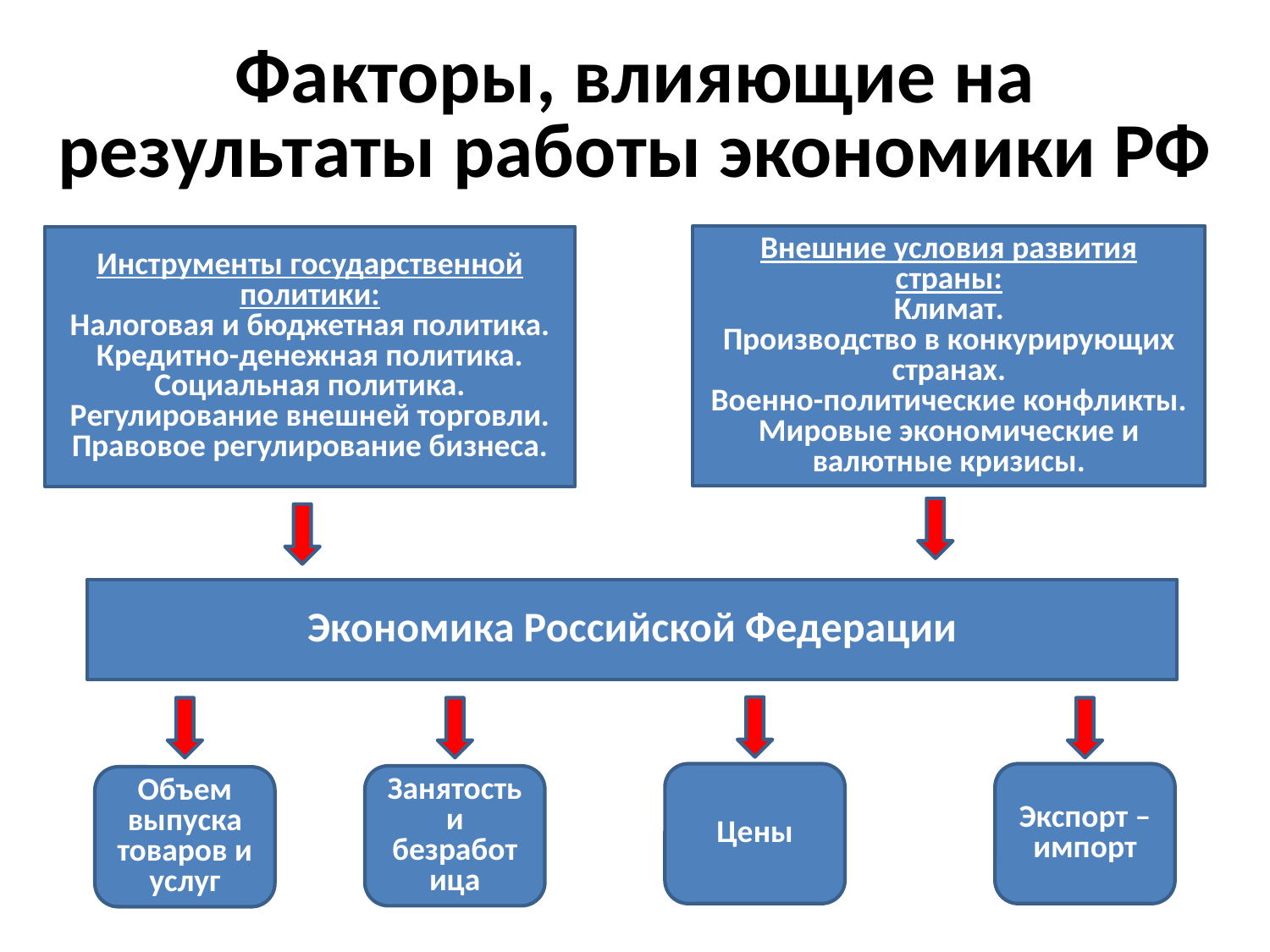

# Факторы, влияющие на результаты работы экономики РФ
Внешние условия развития страны:
Климат.
Производство в конкурирующих странах.
Военно-политические конфликты.
Мировые экономические и валютные кризисы.
Инструменты государственной политики:
Налоговая и бюджетная политика.
Кредитно-денежная политика.
Социальная политика.
Регулирование внешней торговли.
Правовое регулирование бизнеса.

Экономика Российской Федерации

Цены
Экспорт – импорт
Занятость и безработица
Объем выпуска товаров и услуг